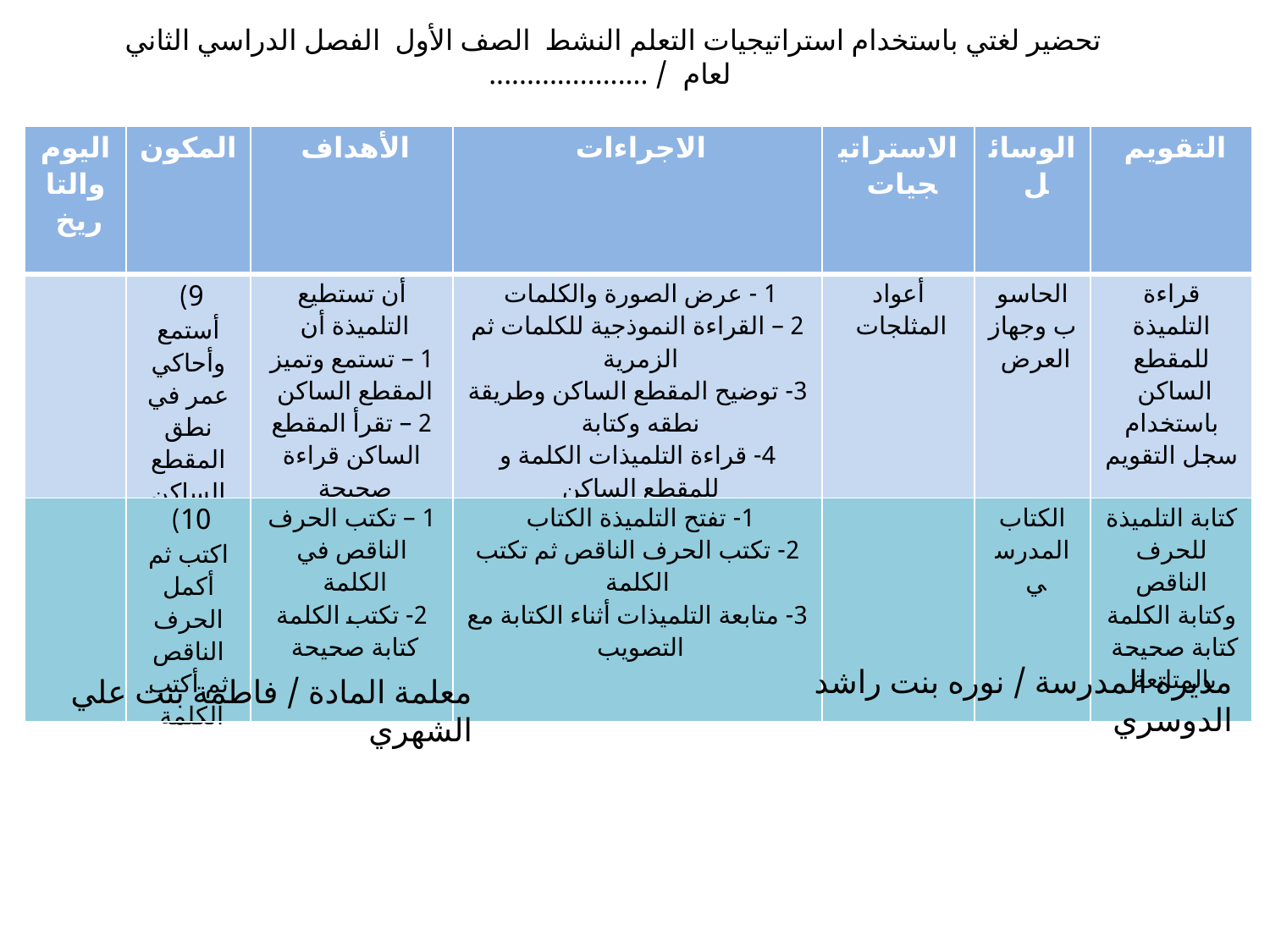

تحضير لغتي باستخدام استراتيجيات التعلم النشط  الصف الأول  الفصل الدراسي الثاني  لعام  / .....................

| اليوم والتاريخ | المكون | الأهداف | الاجراءات | الاستراتيجيات | الوسائل | التقويم |
| --- | --- | --- | --- | --- | --- | --- |
|  | 9) أستمع وأحاكي عمر في نطق المقطع الساكن | أن تستطيع التلميذة أن 1 – تستمع وتميز المقطع الساكن 2 – تقرأ المقطع الساكن قراءة صحيحة | 1 - عرض الصورة والكلمات 2 – القراءة النموذجية للكلمات ثم الزمرية 3- توضيح المقطع الساكن وطريقة نطقه وكتابة 4- قراءة التلميذات الكلمة و للمقطع الساكن | أعواد المثلجات | الحاسوب وجهاز العرض | قراءة التلميذة للمقطع الساكن باستخدام سجل التقويم |
|  | 10) اكتب ثم أكمل الحرف الناقص ثم أكتب الكلمة | 1 – تكتب الحرف الناقص في الكلمة 2- تكتب الكلمة كتابة صحيحة | 1- تفتح التلميذة الكتاب 2- تكتب الحرف الناقص ثم تكتب الكلمة 3- متابعة التلميذات أثناء الكتابة مع التصويب |  | الكتاب المدرسي | كتابة التلميذة للحرف الناقص وكتابة الكلمة كتابة صحيحة بالمتابعة |
مديرة المدرسة / نوره بنت راشد الدوسري
معلمة المادة / فاطمة بنت علي الشهري